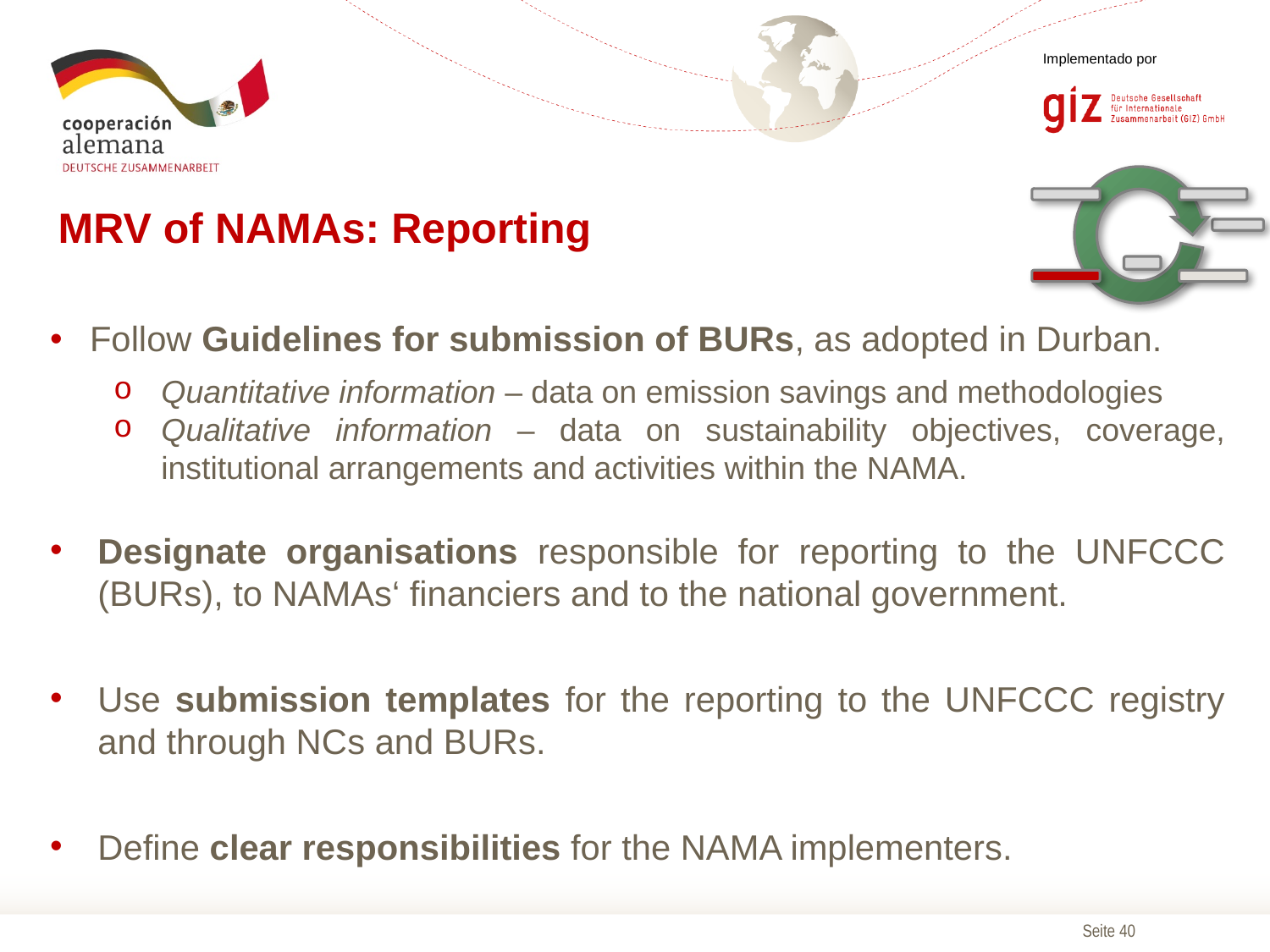

MRV of NAMAs: Reporting

Follow Guidelines for submission of BURs, as adopted in Durban.
Quantitative information – data on emission savings and methodologies
Qualitative information – data on sustainability objectives, coverage, institutional arrangements and activities within the NAMA.

Designate organisations responsible for reporting to the UNFCCC (BURs), to NAMAs‘ financiers and to the national government.

Use submission templates for the reporting to the UNFCCC registry and through NCs and BURs.

Define clear responsibilities for the NAMA implementers.